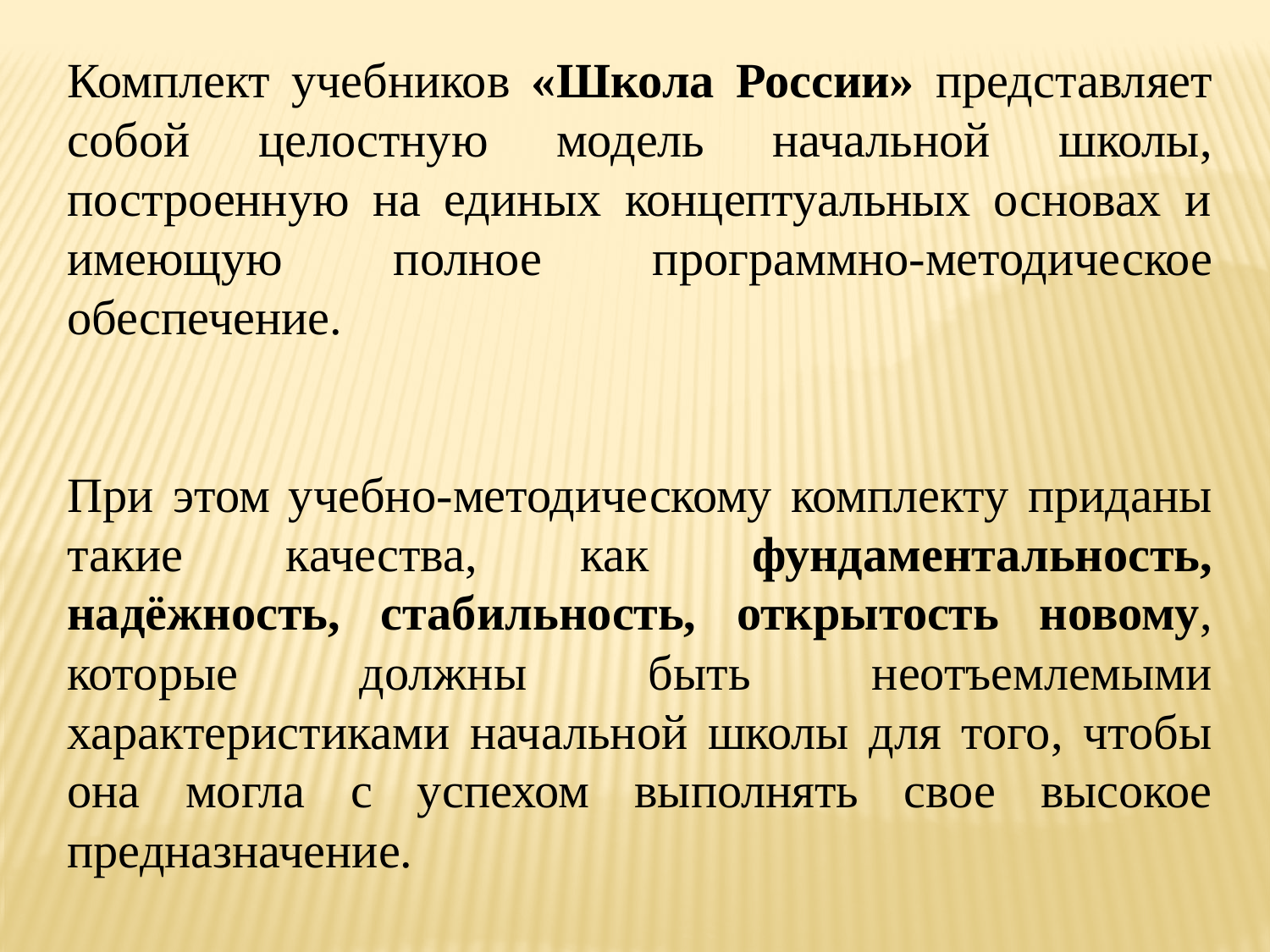

Комплект учебников «Школа России» представляет собой целостную модель начальной школы, построенную на единых концептуальных основах и имеющую полное программно-методическое обеспечение.

При этом учебно-методическому комплекту приданы такие качества, как фундаментальность, надёжность, стабильность, открытость новому, которые должны быть неотъемлемыми характеристиками начальной школы для того, чтобы она могла с успехом выполнять свое высокое предназначение.